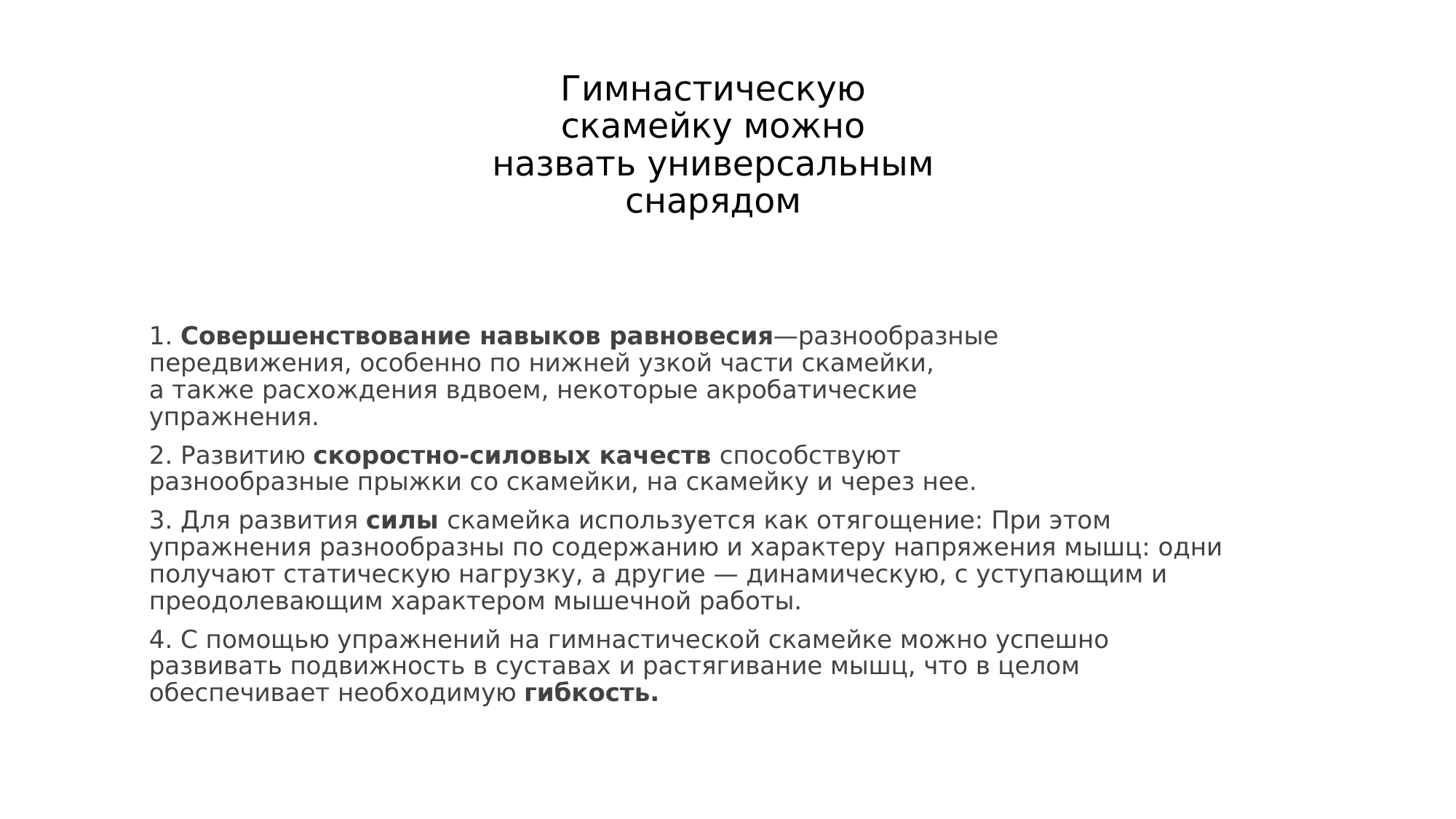

# Гимнастическую скамейку можно назвать универсальным снарядом
1. Совершенствование навыков равновесия—разнообразные
передвижения, особенно по нижней узкой части скамейки,
а также расхождения вдвоем, некоторые акробатические
упражнения.
2. Развитию скоростно-силовых качеств способствуют
разнообразные прыжки со скамейки, на скамейку и через нее.
3. Для развития силы скамейка используется как отягощение: При этом упражнения разнообразны по содержанию и характеру напряжения мышц: одни получают статическую нагрузку, а другие — динамическую, с уступающим и преодолевающим характером мышечной работы.
4. С помощью упражнений на гимнастической скамейке можно успешно развивать подвижность в суставах и растягивание мышц, что в целом обеспечивает необходимую гибкость.